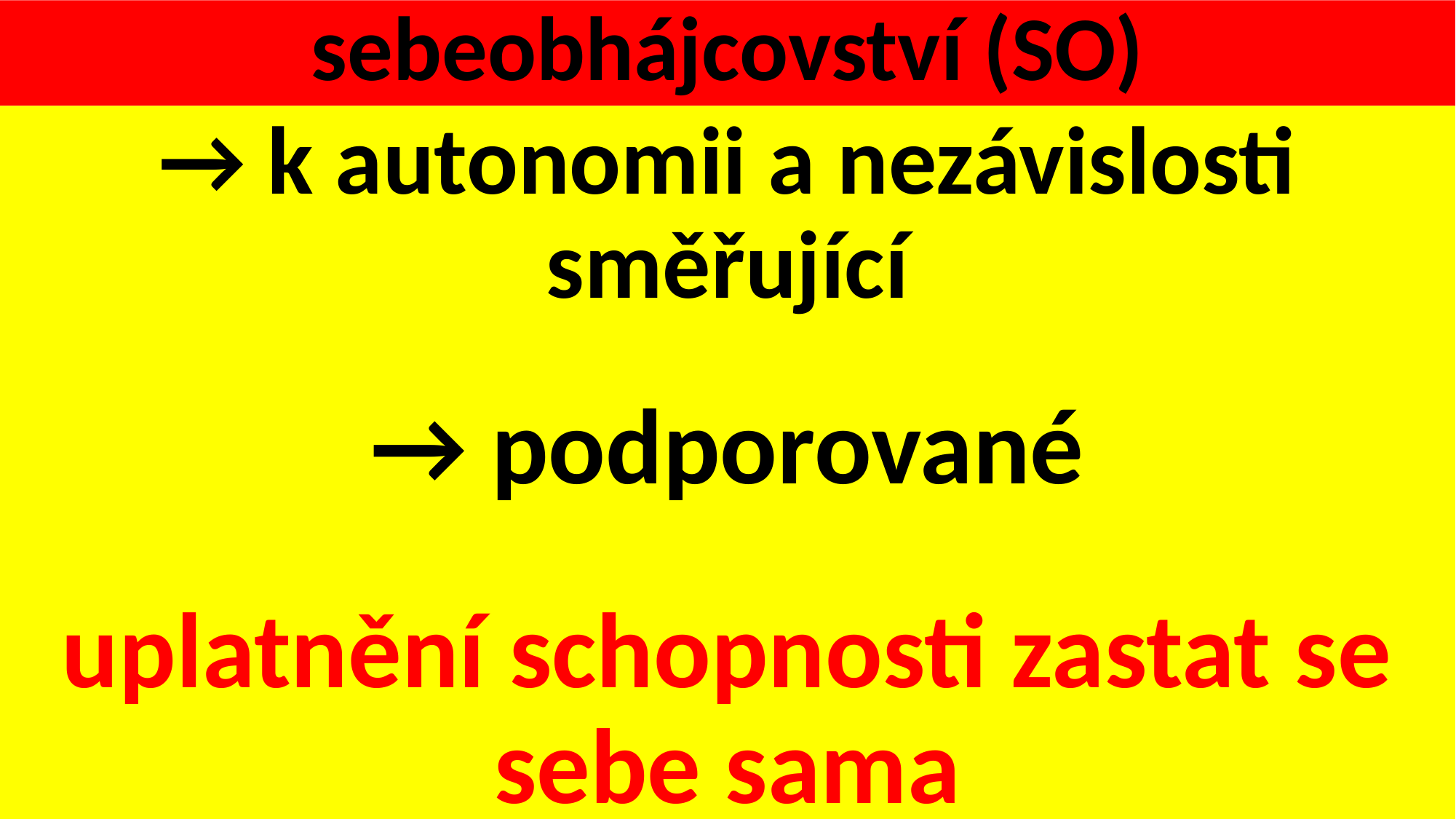

# sebeobhájcovství (SO)
→ k autonomii a nezávislosti směřující

→ podporované

uplatnění schopnosti zastat se sebe sama